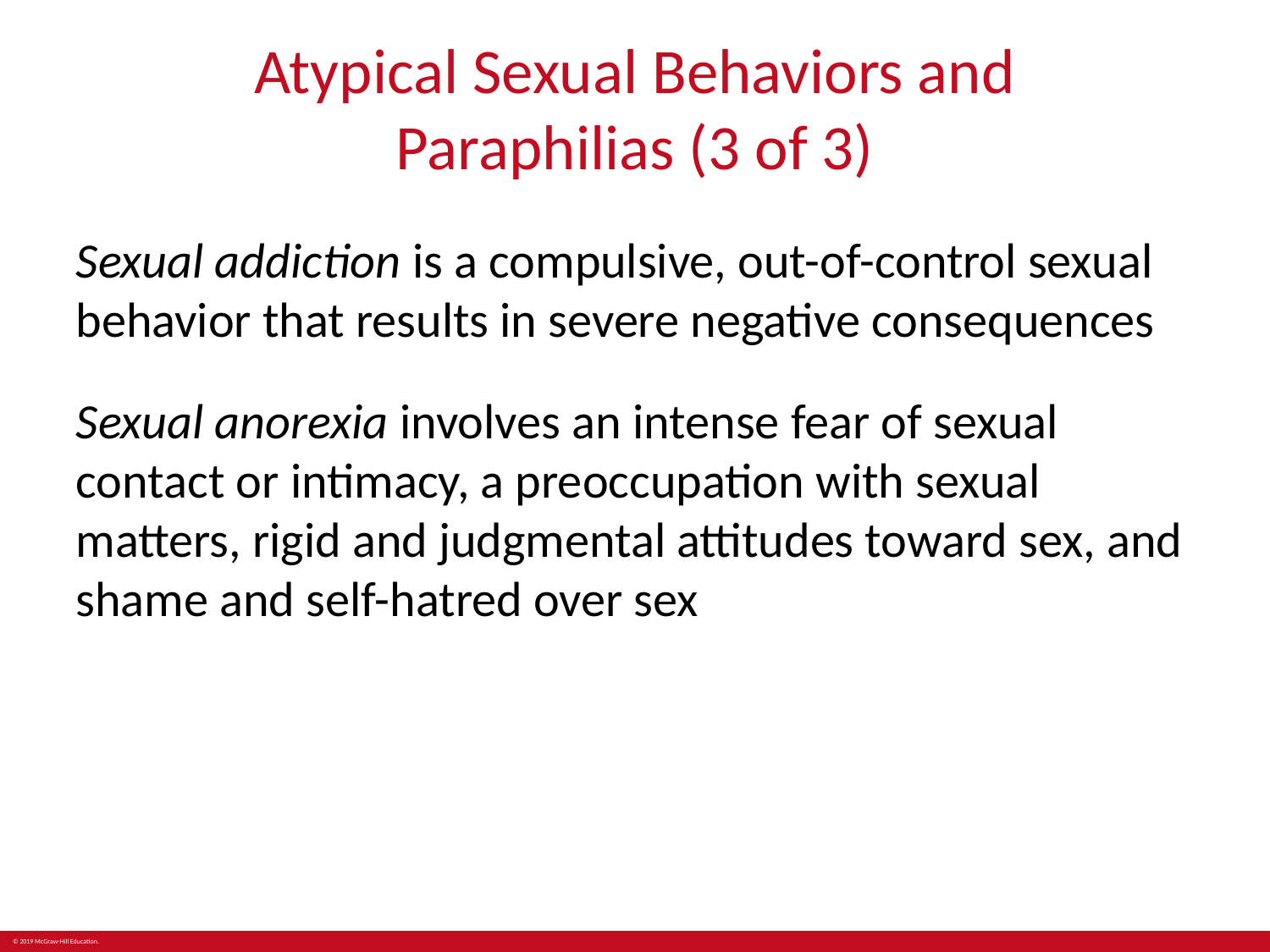

# Atypical Sexual Behaviors and Paraphilias (3 of 3)
Sexual addiction is a compulsive, out-of-control sexual behavior that results in severe negative consequences
Sexual anorexia involves an intense fear of sexual contact or intimacy, a preoccupation with sexual matters, rigid and judgmental attitudes toward sex, and shame and self-hatred over sex